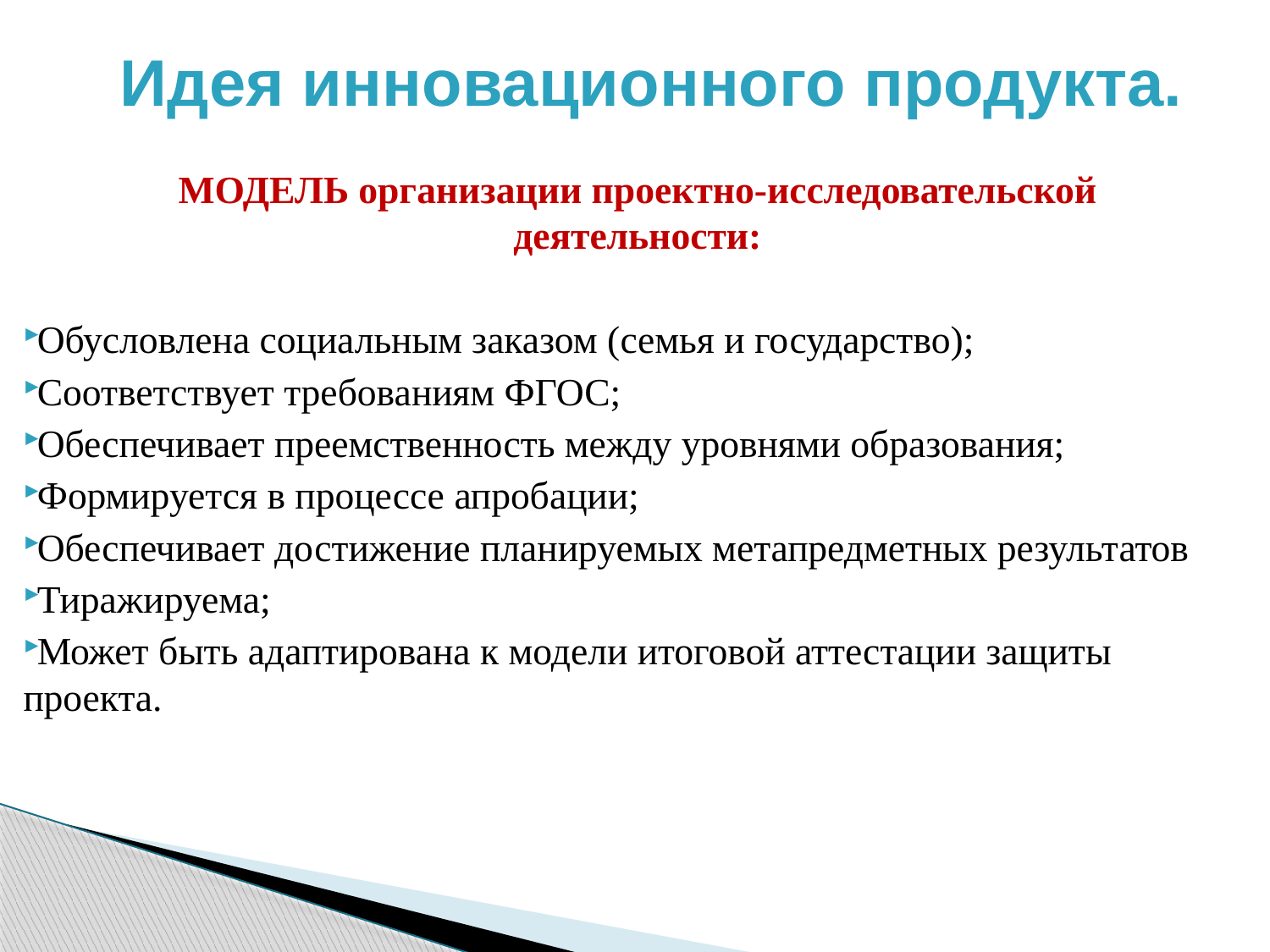

Идея инновационного продукта.
	МОДЕЛЬ организации проектно-исследовательской деятельности:

Обусловлена социальным заказом (семья и государство);
Соответствует требованиям ФГОС;
Обеспечивает преемственность между уровнями образования;
Формируется в процессе апробации;
Обеспечивает достижение планируемых метапредметных результатов
Тиражируема;
Может быть адаптирована к модели итоговой аттестации защиты проекта.